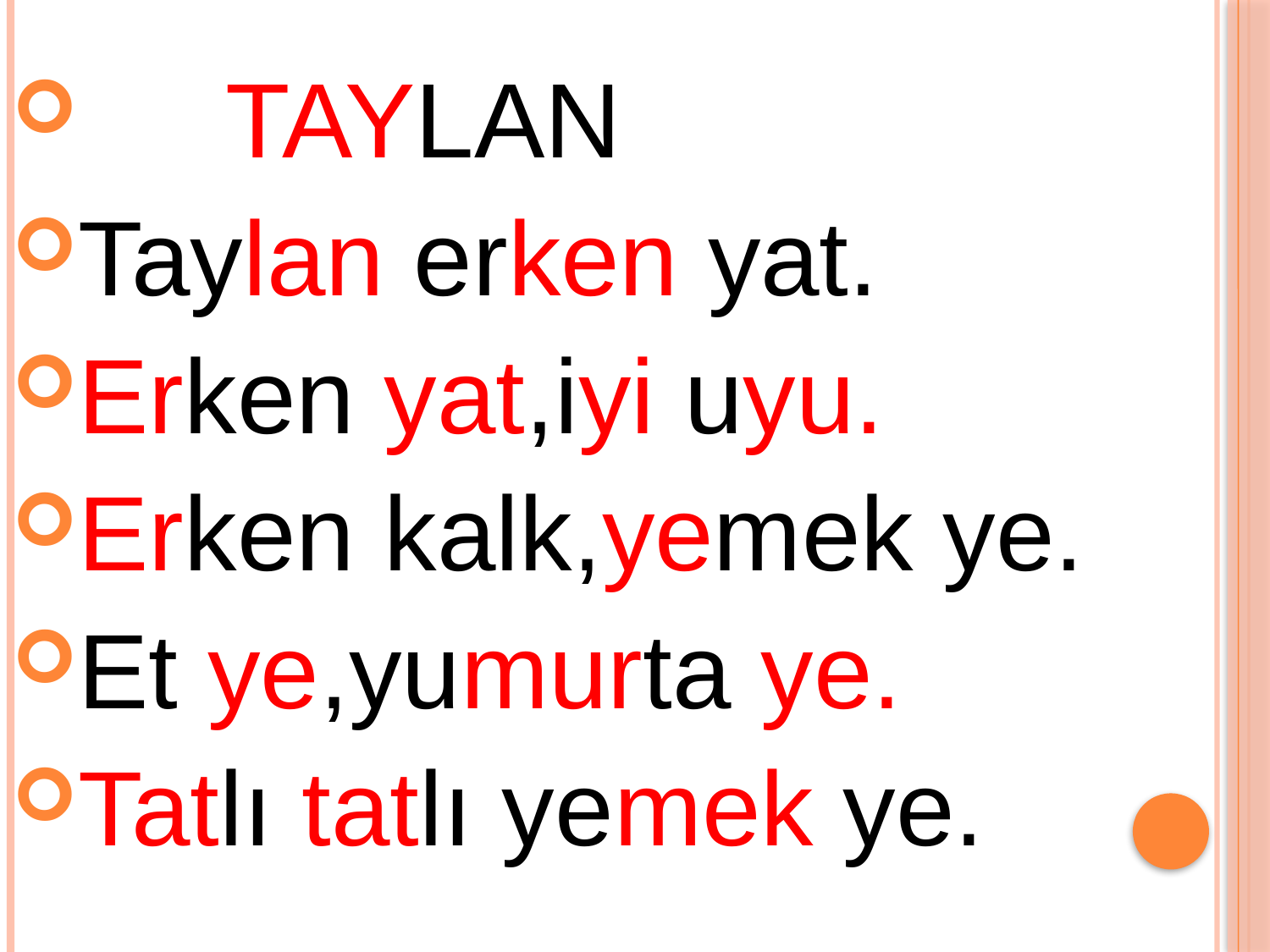

TAYLAN
Taylan erken yat.
Erken yat,iyi uyu.
Erken kalk,yemek ye.
Et ye,yumurta ye.
Tatlı tatlı yemek ye.